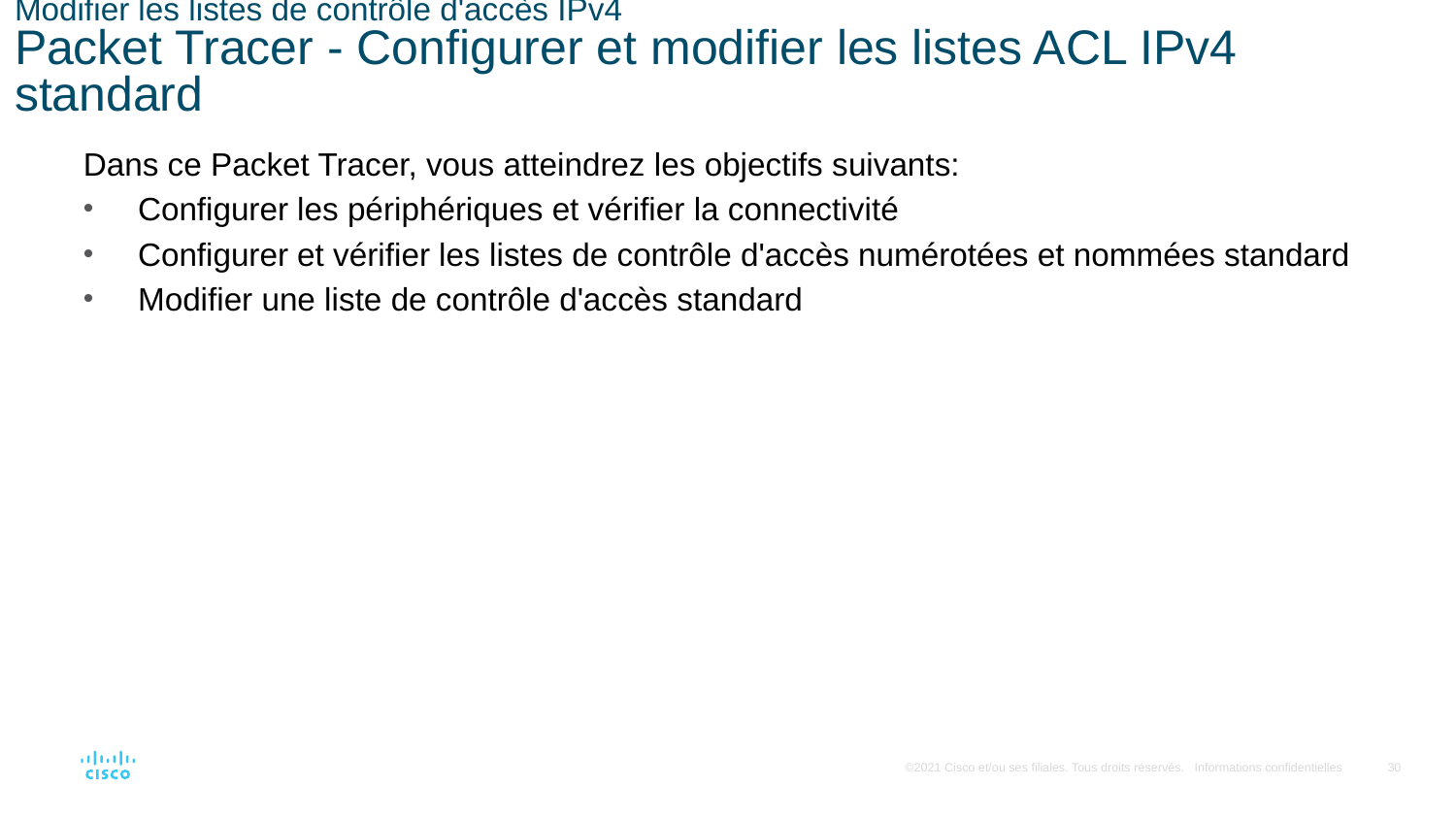

# Modifier les listes de contrôle d'accès IPv4 Packet Tracer - Configurer et modifier les listes ACL IPv4 standard
Dans ce Packet Tracer, vous atteindrez les objectifs suivants:
Configurer les périphériques et vérifier la connectivité
Configurer et vérifier les listes de contrôle d'accès numérotées et nommées standard
Modifier une liste de contrôle d'accès standard